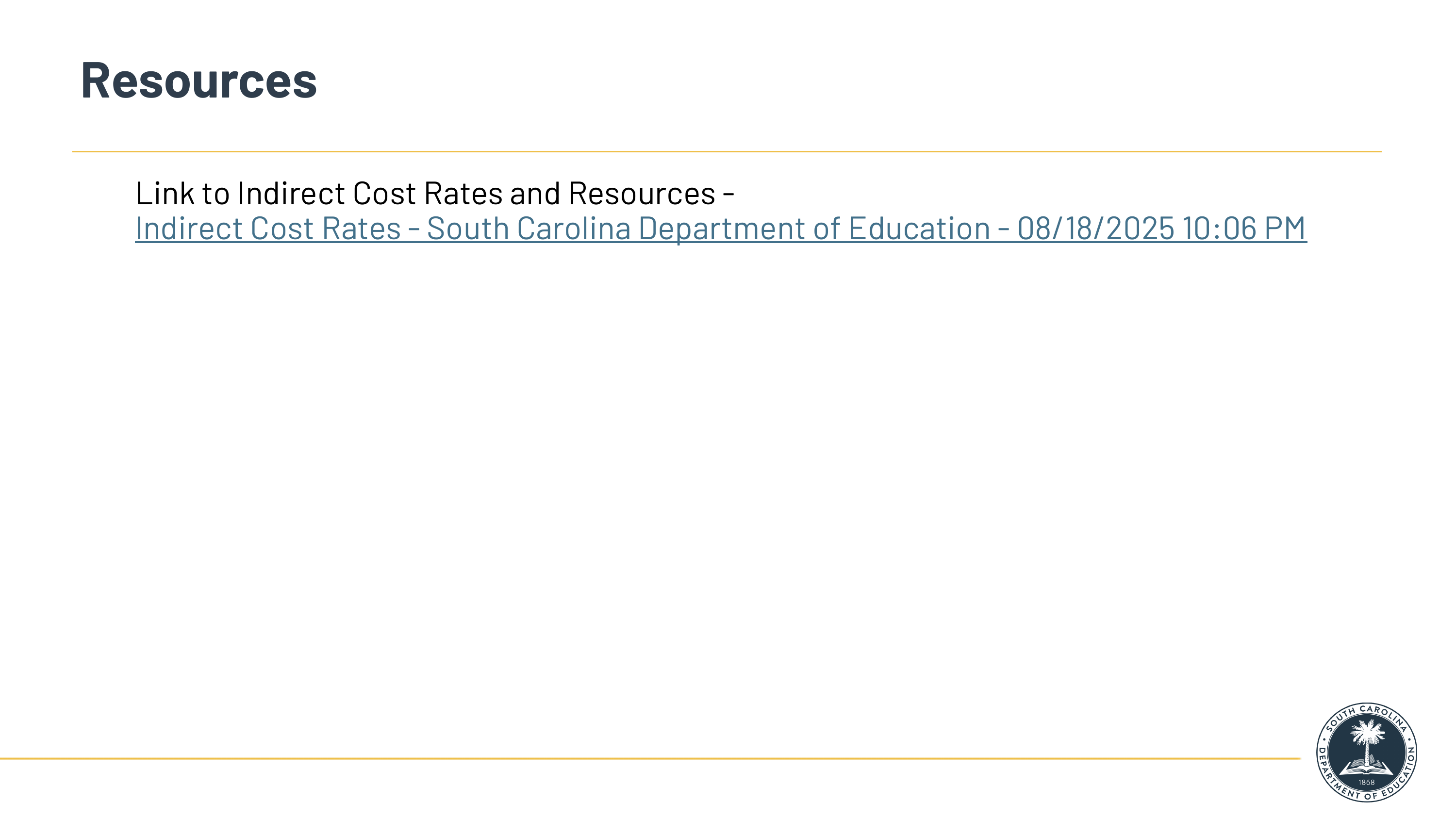

# Resources
Link to Indirect Cost Rates and Resources - Indirect Cost Rates - South Carolina Department of Education - 08/18/2025 10:06 PM